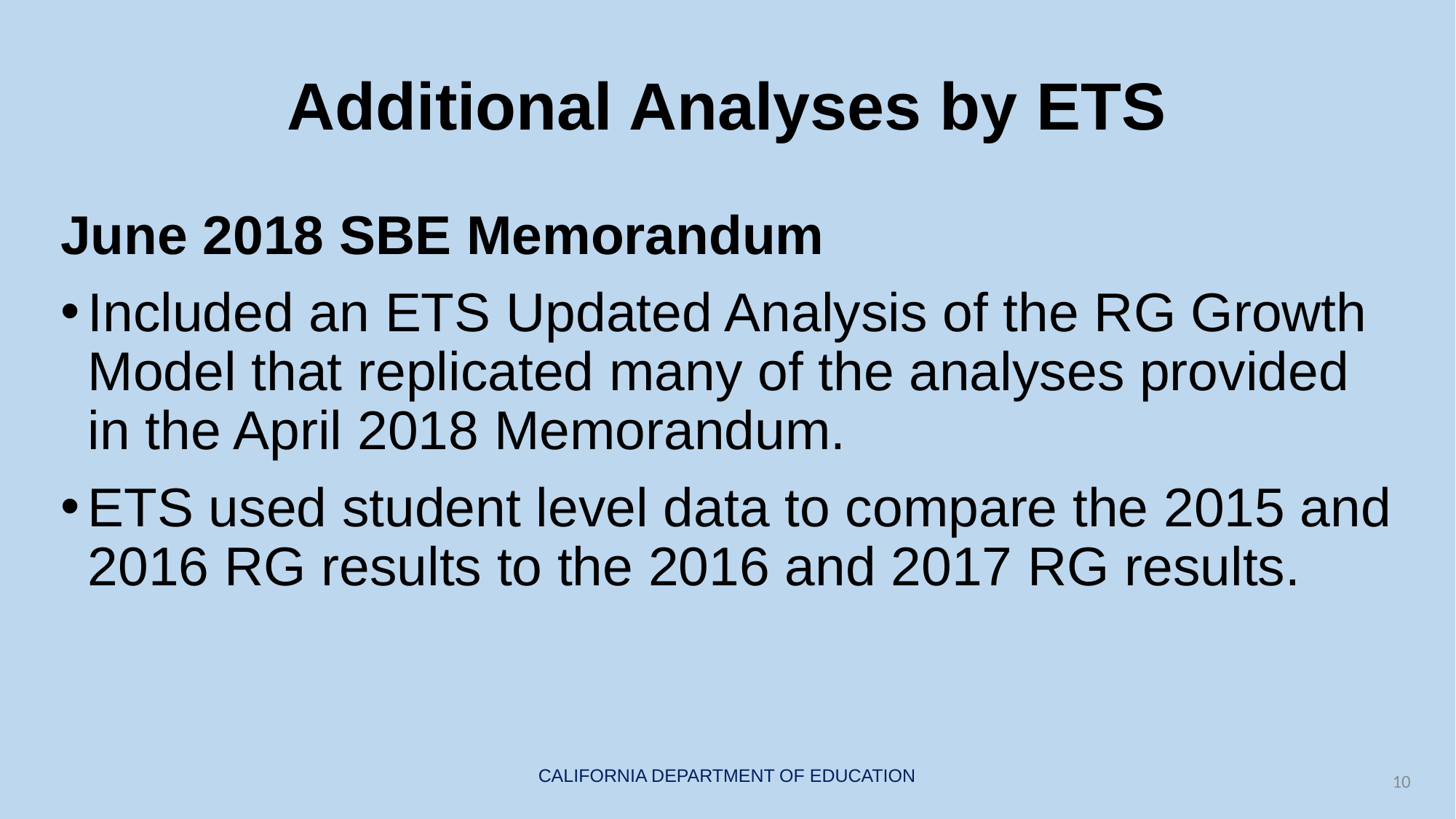

# Additional Analyses by ETS
June 2018 SBE Memorandum
Included an ETS Updated Analysis of the RG Growth Model that replicated many of the analyses provided in the April 2018 Memorandum.
ETS used student level data to compare the 2015 and 2016 RG results to the 2016 and 2017 RG results.
10